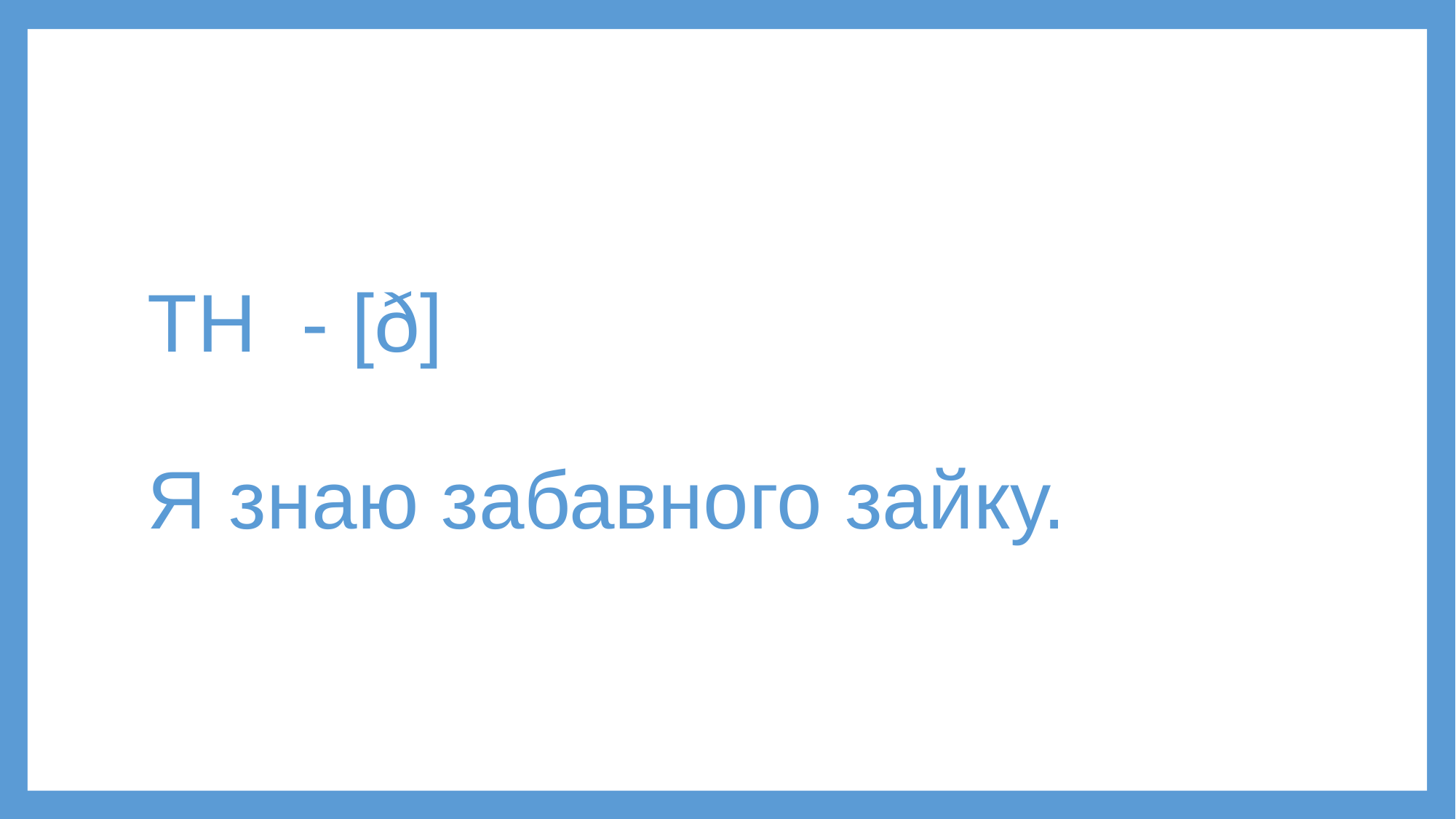

# TH  - [ð] Я знаю забавного зайку.